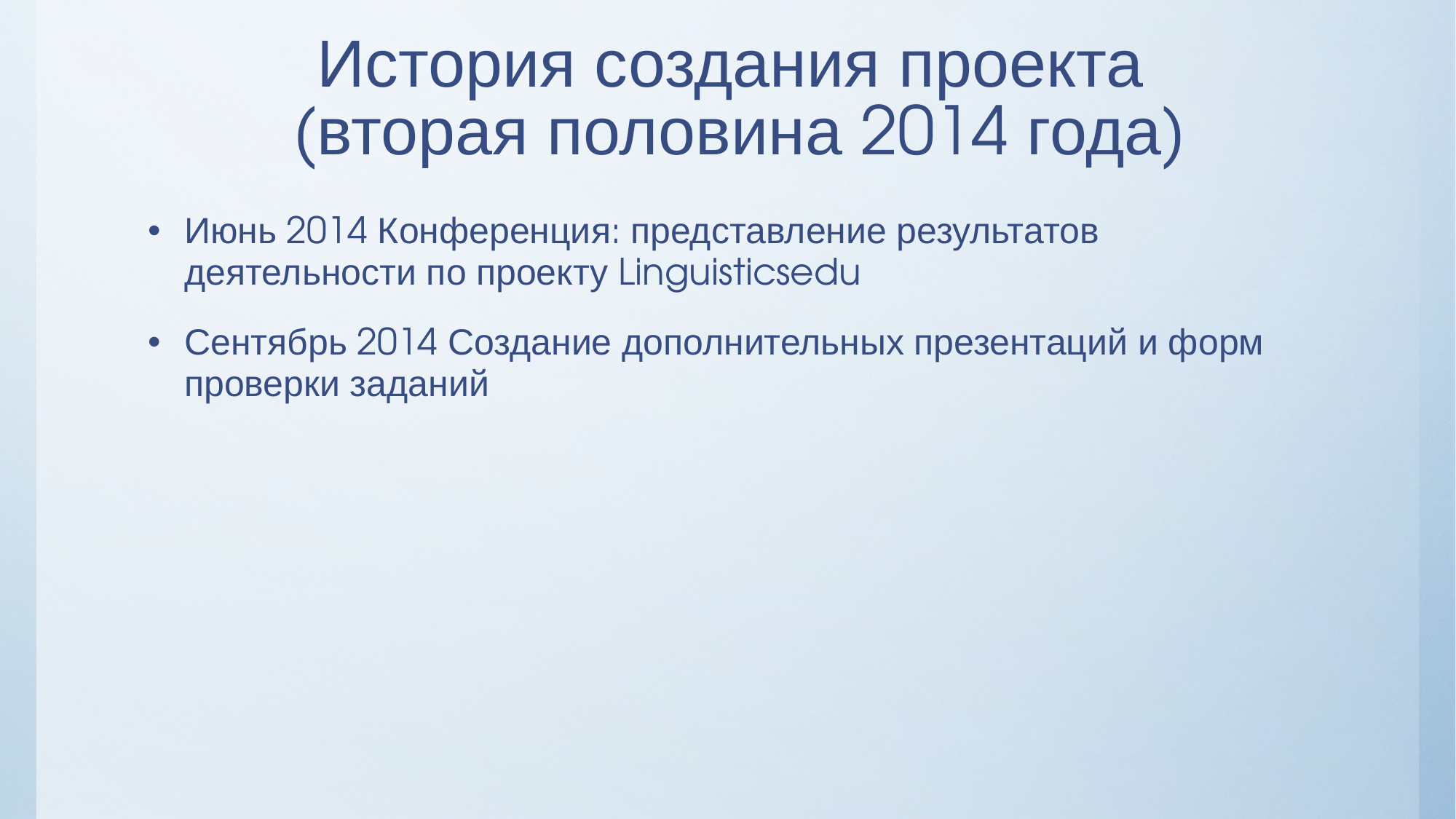

# История создания проекта (вторая половина 2014 года)
Июнь 2014 Конференция: представление результатов деятельности по проекту Linguisticsedu
Сентябрь 2014 Создание дополнительных презентаций и форм проверки заданий